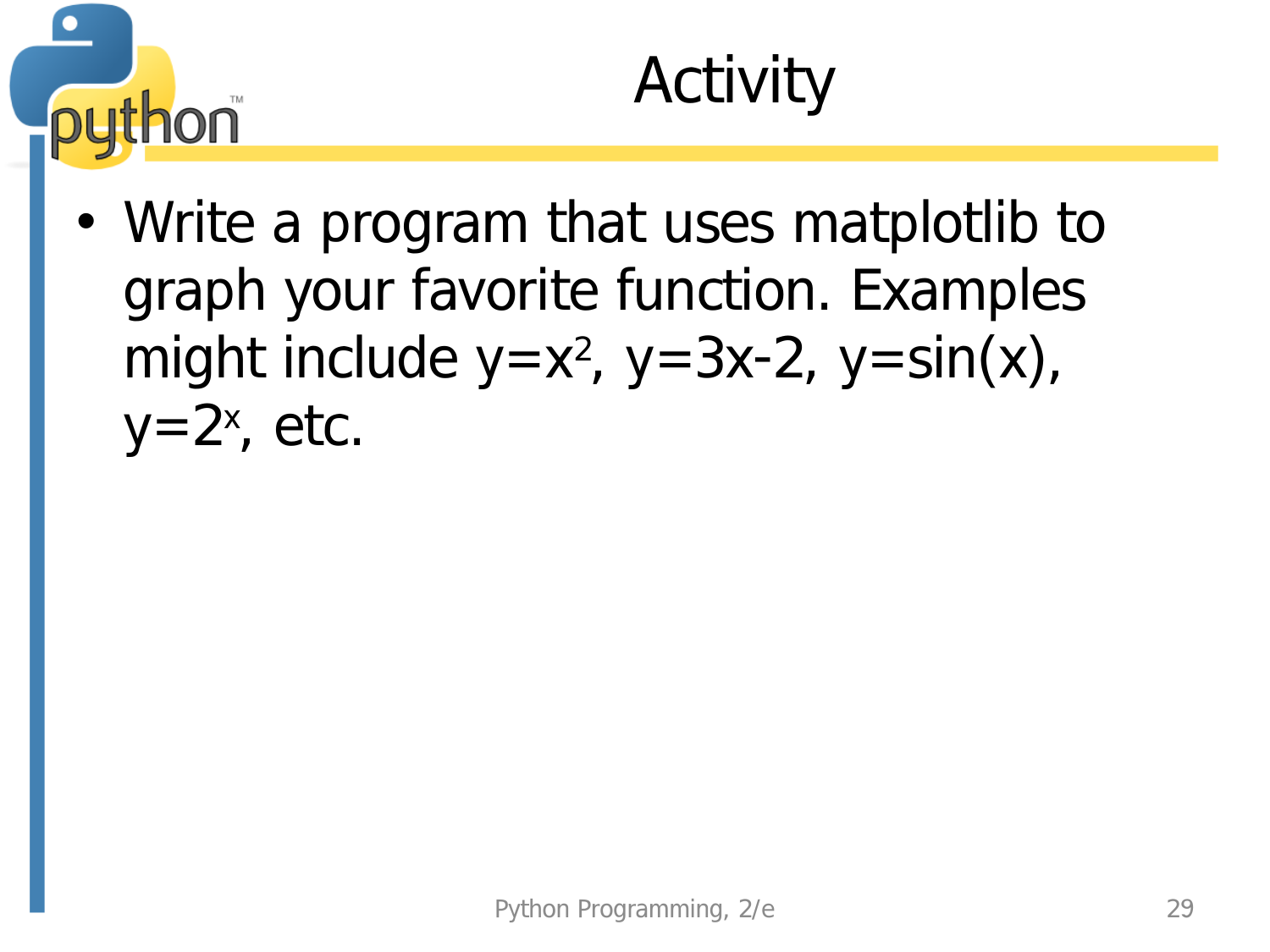

# Activity
Write a program that uses matplotlib to graph your favorite function. Examples might include y=x2, y=3x-2, y=sin(x), y=2x, etc.
Python Programming, 2/e
29